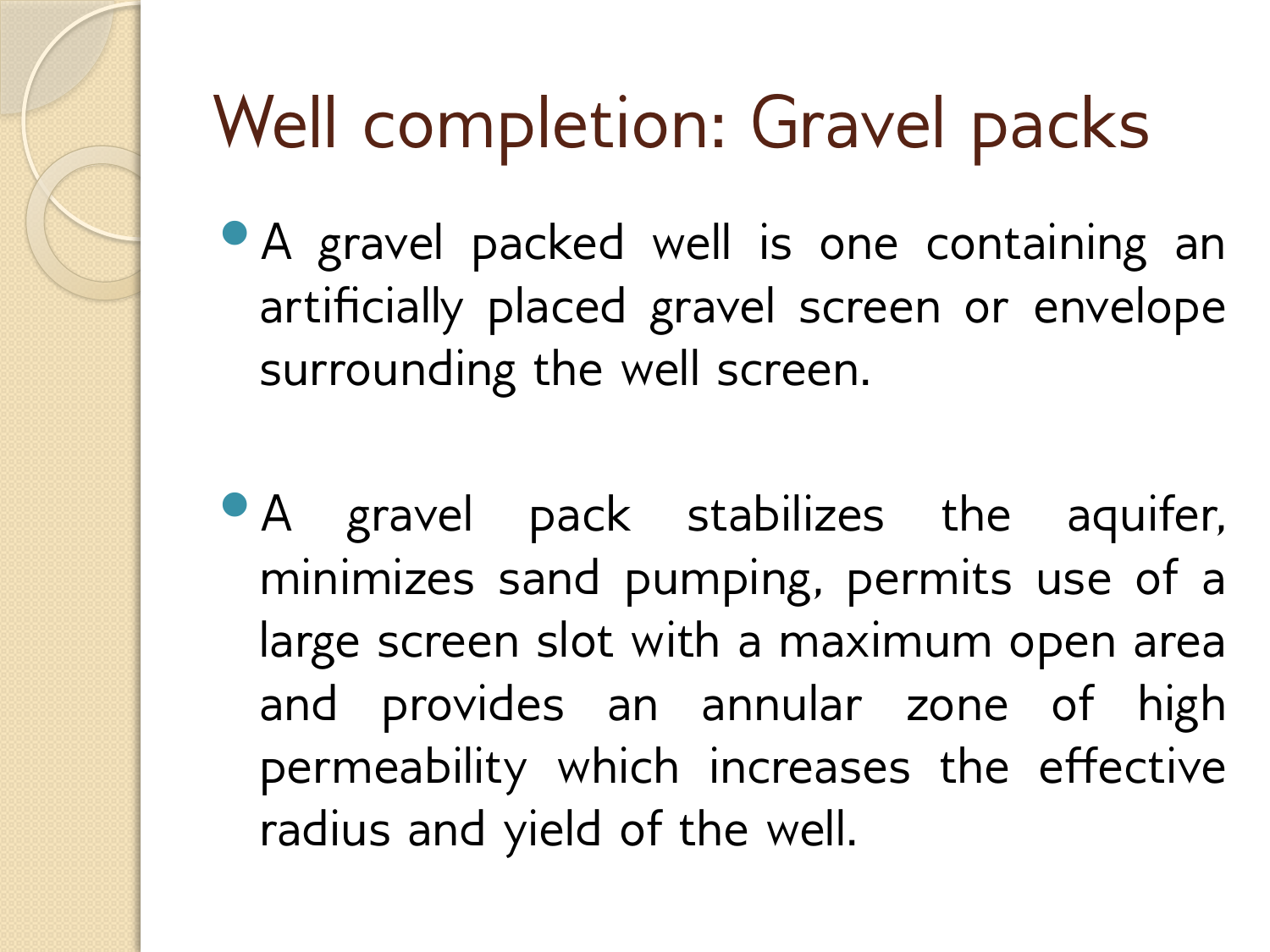

# Well completion: Gravel packs
A gravel packed well is one containing an artificially placed gravel screen or envelope surrounding the well screen.

A gravel pack stabilizes the aquifer, minimizes sand pumping, permits use of a large screen slot with a maximum open area and provides an annular zone of high permeability which increases the effective radius and yield of the well.